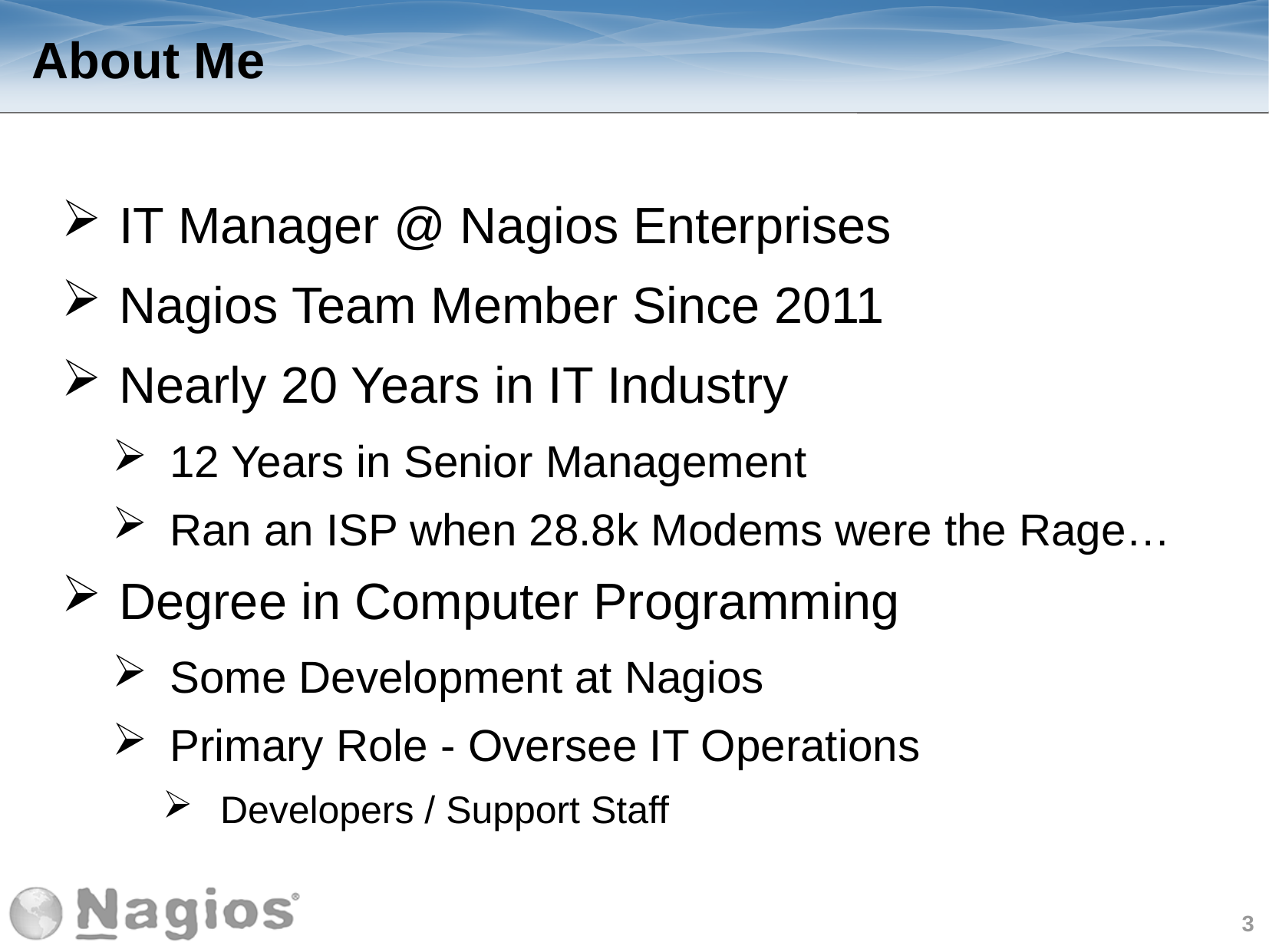

About Me
IT Manager @ Nagios Enterprises
Nagios Team Member Since 2011
Nearly 20 Years in IT Industry
12 Years in Senior Management
Ran an ISP when 28.8k Modems were the Rage…
Degree in Computer Programming
Some Development at Nagios
Primary Role - Oversee IT Operations
Developers / Support Staff
3